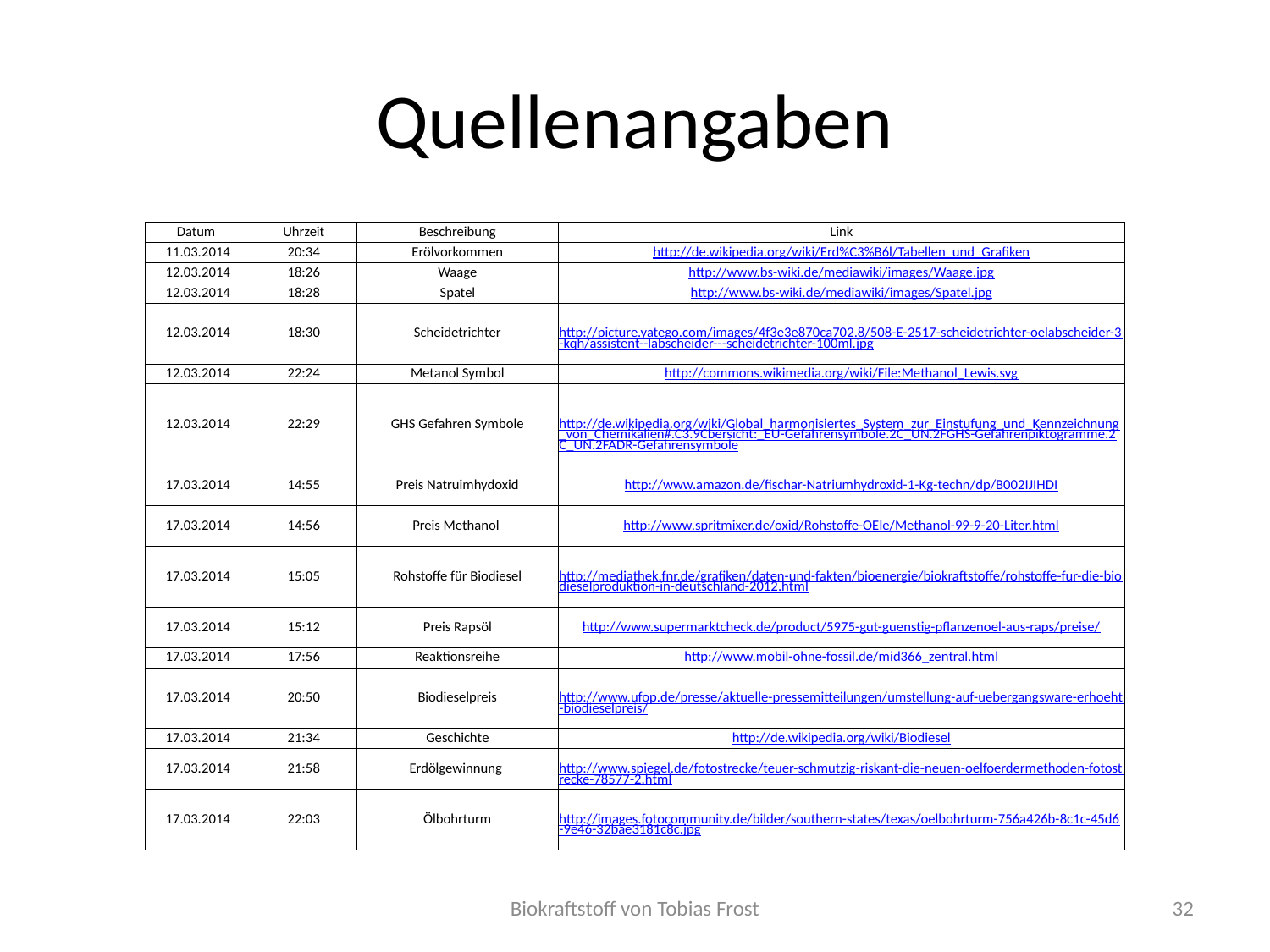

# Quellenangaben
| Datum | Uhrzeit | Beschreibung | Link |
| --- | --- | --- | --- |
| 11.03.2014 | 20:34 | Erölvorkommen | http://de.wikipedia.org/wiki/Erd%C3%B6l/Tabellen\_und\_Grafiken |
| 12.03.2014 | 18:26 | Waage | http://www.bs-wiki.de/mediawiki/images/Waage.jpg |
| 12.03.2014 | 18:28 | Spatel | http://www.bs-wiki.de/mediawiki/images/Spatel.jpg |
| 12.03.2014 | 18:30 | Scheidetrichter | http://picture.yatego.com/images/4f3e3e870ca702.8/508-E-2517-scheidetrichter-oelabscheider-3-kqh/assistent--labscheider---scheidetrichter-100ml.jpg |
| 12.03.2014 | 22:24 | Metanol Symbol | http://commons.wikimedia.org/wiki/File:Methanol\_Lewis.svg |
| 12.03.2014 | 22:29 | GHS Gefahren Symbole | http://de.wikipedia.org/wiki/Global\_harmonisiertes\_System\_zur\_Einstufung\_und\_Kennzeichnung\_von\_Chemikalien#.C3.9Cbersicht:\_EU-Gefahrensymbole.2C\_UN.2FGHS-Gefahrenpiktogramme.2C\_UN.2FADR-Gefahrensymbole |
| 17.03.2014 | 14:55 | Preis Natruimhydoxid | http://www.amazon.de/fischar-Natriumhydroxid-1-Kg-techn/dp/B002IJIHDI |
| 17.03.2014 | 14:56 | Preis Methanol | http://www.spritmixer.de/oxid/Rohstoffe-OEle/Methanol-99-9-20-Liter.html |
| 17.03.2014 | 15:05 | Rohstoffe für Biodiesel | http://mediathek.fnr.de/grafiken/daten-und-fakten/bioenergie/biokraftstoffe/rohstoffe-fur-die-biodieselproduktion-in-deutschland-2012.html |
| 17.03.2014 | 15:12 | Preis Rapsöl | http://www.supermarktcheck.de/product/5975-gut-guenstig-pflanzenoel-aus-raps/preise/ |
| 17.03.2014 | 17:56 | Reaktionsreihe | http://www.mobil-ohne-fossil.de/mid366\_zentral.html |
| 17.03.2014 | 20:50 | Biodieselpreis | http://www.ufop.de/presse/aktuelle-pressemitteilungen/umstellung-auf-uebergangsware-erhoeht-biodieselpreis/ |
| 17.03.2014 | 21:34 | Geschichte | http://de.wikipedia.org/wiki/Biodiesel |
| 17.03.2014 | 21:58 | Erdölgewinnung | http://www.spiegel.de/fotostrecke/teuer-schmutzig-riskant-die-neuen-oelfoerdermethoden-fotostrecke-78577-2.html |
| 17.03.2014 | 22:03 | Ölbohrturm | http://images.fotocommunity.de/bilder/southern-states/texas/oelbohrturm-756a426b-8c1c-45d6-9e46-32bae3181c8c.jpg |
Biokraftstoff von Tobias Frost
32